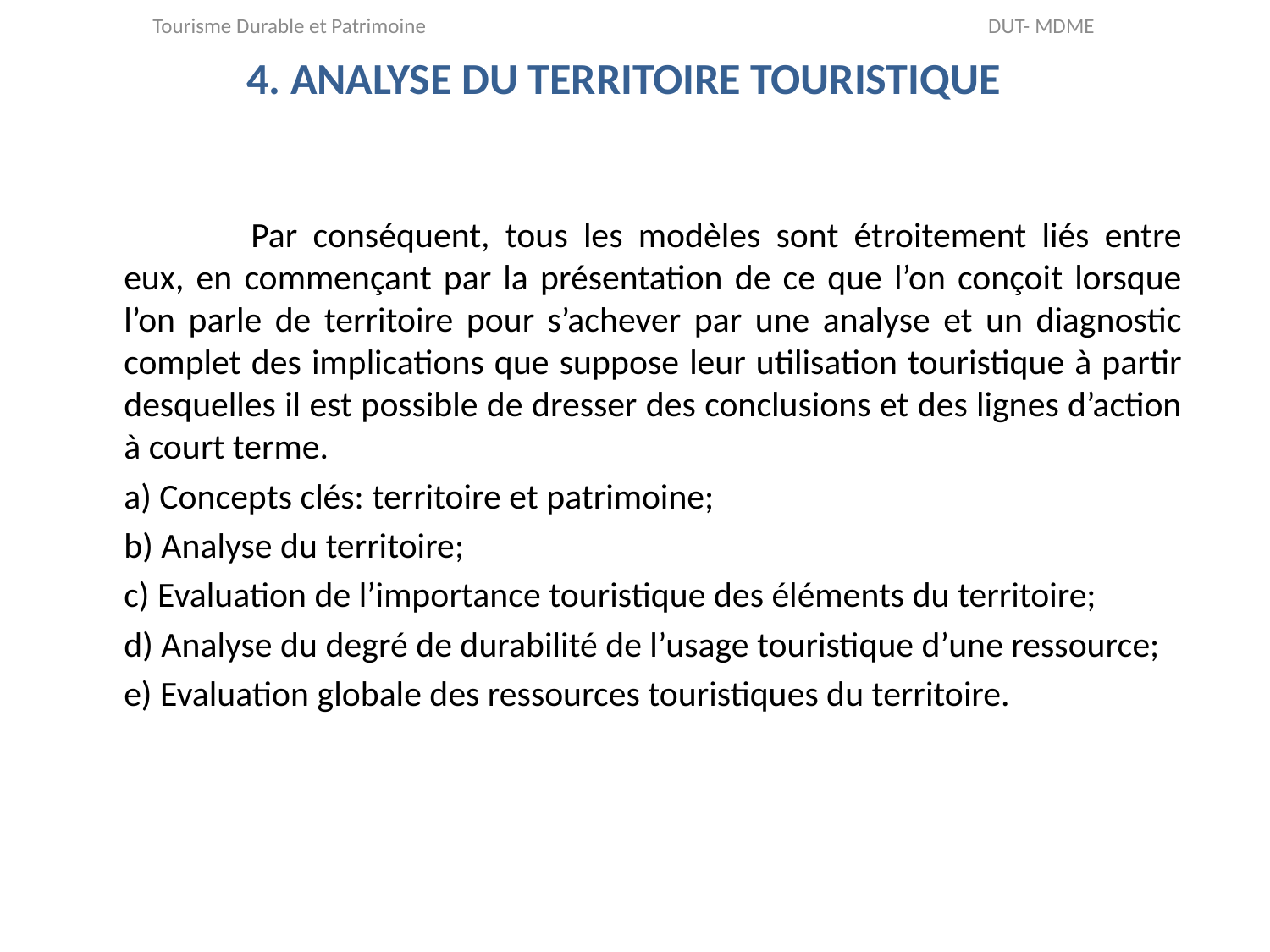

Tourisme Durable et Patrimoine                                                                                                                    DUT- MDME
# 4. Analyse du territoire touristique

		Par conséquent, tous les modèles sont étroitement liés entre eux, en commençant par la présentation de ce que l’on conçoit lorsque l’on parle de territoire pour s’achever par une analyse et un diagnostic complet des implications que suppose leur utilisation touristique à partir desquelles il est possible de dresser des conclusions et des lignes d’action à court terme.
	a) Concepts clés: territoire et patrimoine;
	b) Analyse du territoire;
	c) Evaluation de l’importance touristique des éléments du territoire;
	d) Analyse du degré de durabilité de l’usage touristique d’une ressource;
 	e) Evaluation globale des ressources touristiques du territoire.